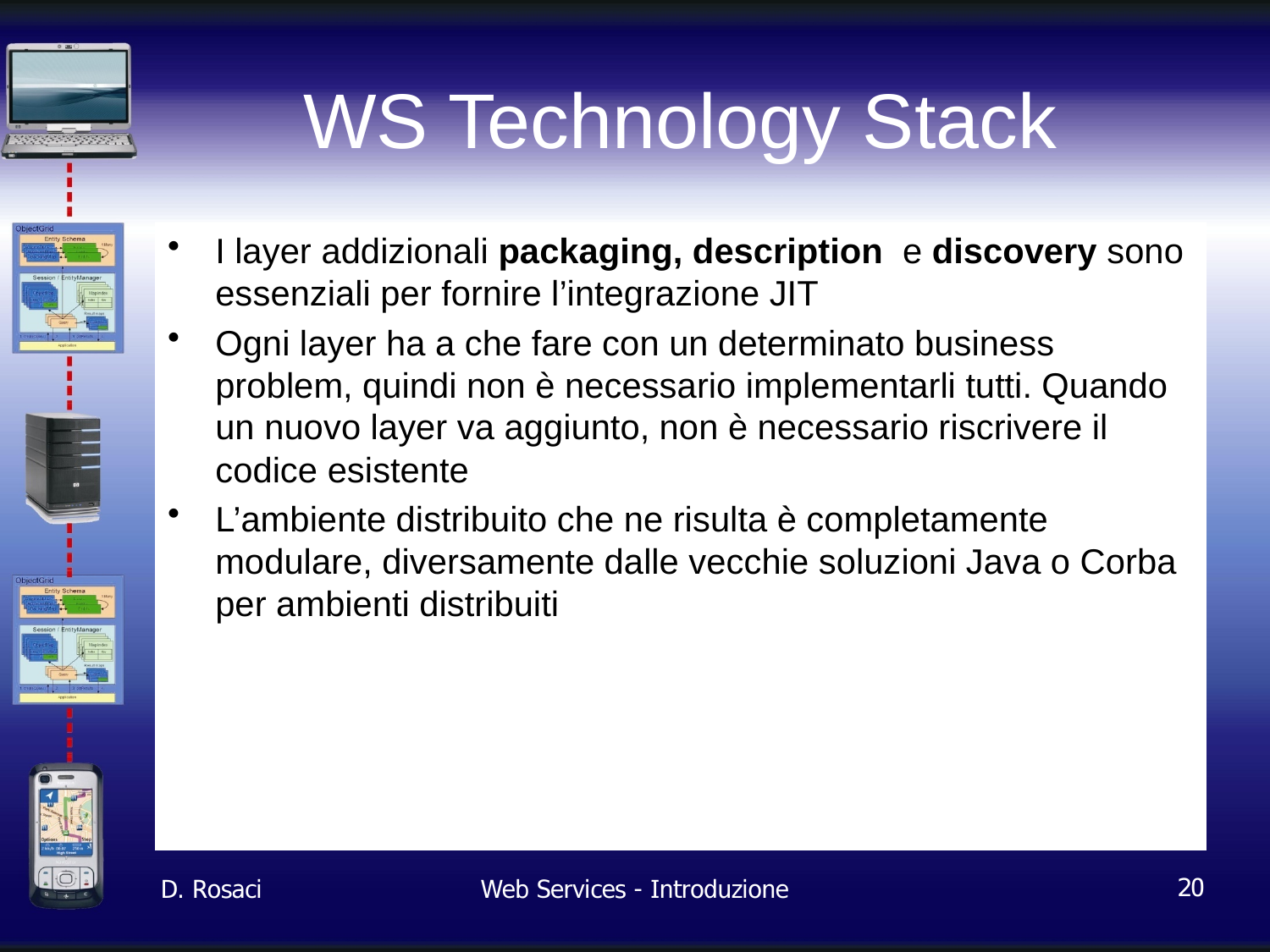

# WS Technology Stack
I layer addizionali packaging, description  e discovery sono essenziali per fornire l’integrazione JIT
Ogni layer ha a che fare con un determinato business problem, quindi non è necessario implementarli tutti. Quando un nuovo layer va aggiunto, non è necessario riscrivere il codice esistente
L’ambiente distribuito che ne risulta è completamente modulare, diversamente dalle vecchie soluzioni Java o Corba per ambienti distribuiti
D. Rosaci
Web Services - Introduzione